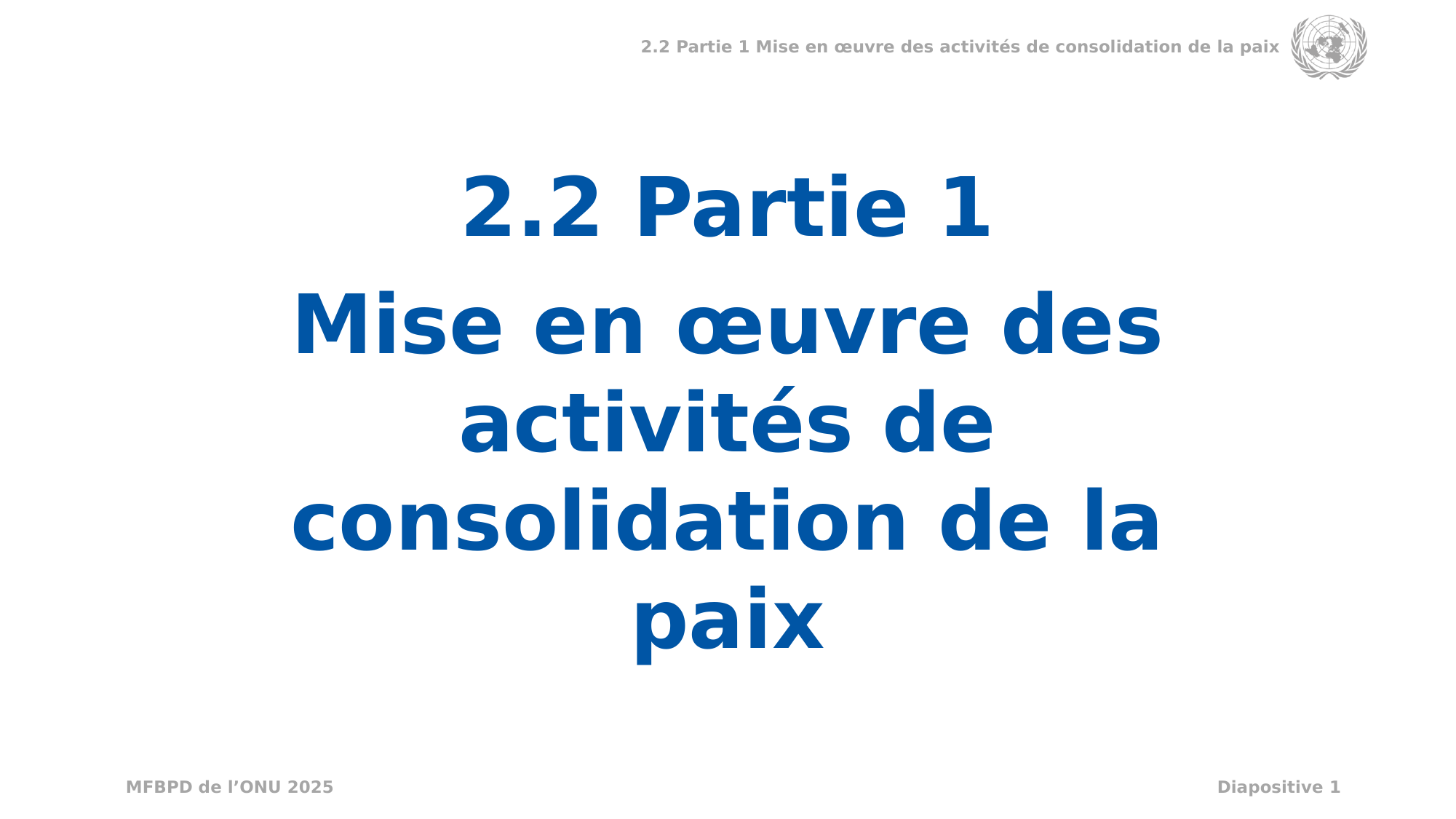

2.2 Partie 1
Mise en œuvre des activités de consolidation de la paix